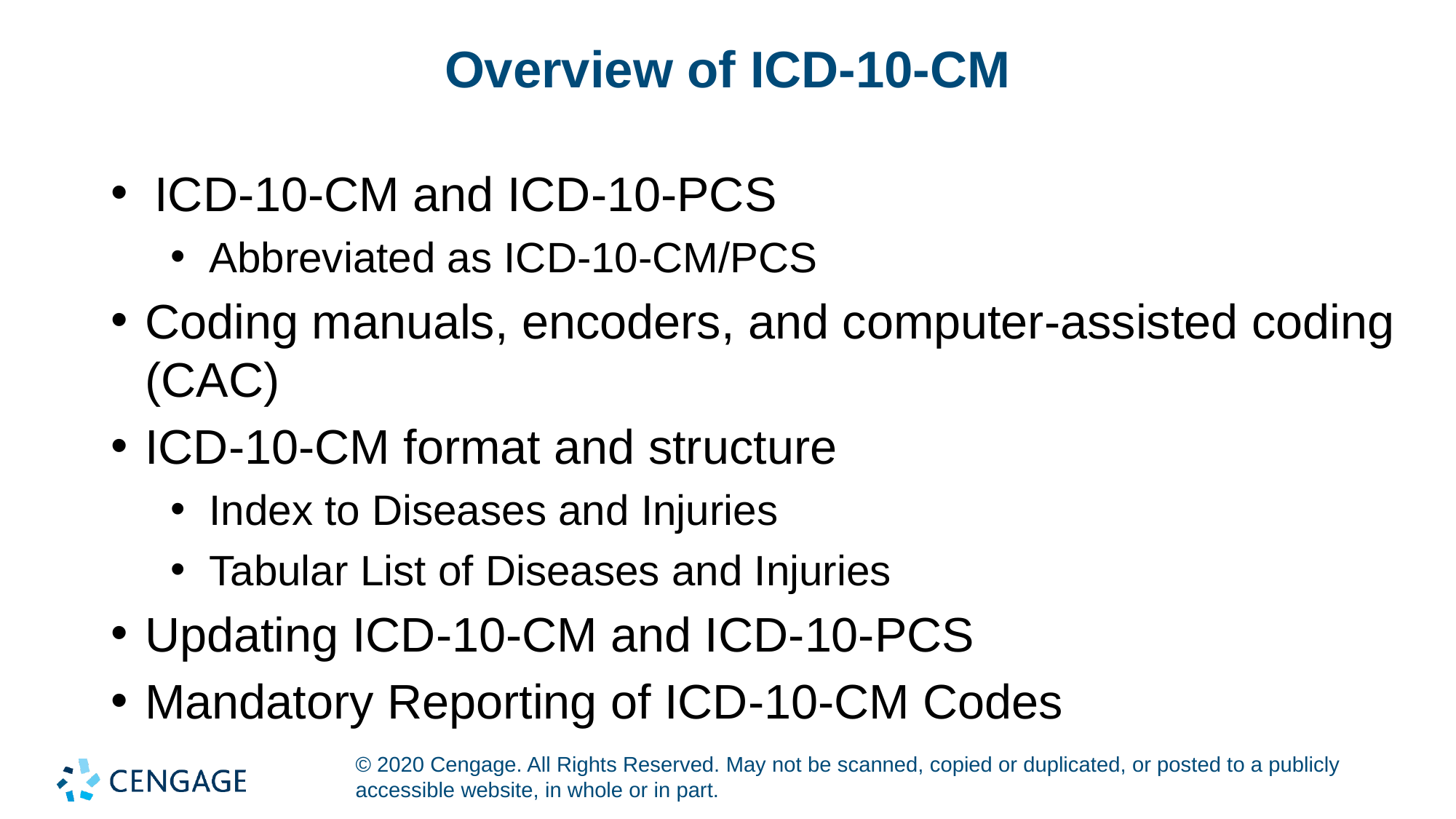

# Overview of ICD-10-CM
ICD-10-CM and ICD-10-PCS
Abbreviated as ICD-10-CM/PCS
Coding manuals, encoders, and computer-assisted coding (CAC)
ICD-10-CM format and structure
Index to Diseases and Injuries
Tabular List of Diseases and Injuries
Updating ICD-10-CM and ICD-10-PCS
Mandatory Reporting of ICD-10-CM Codes